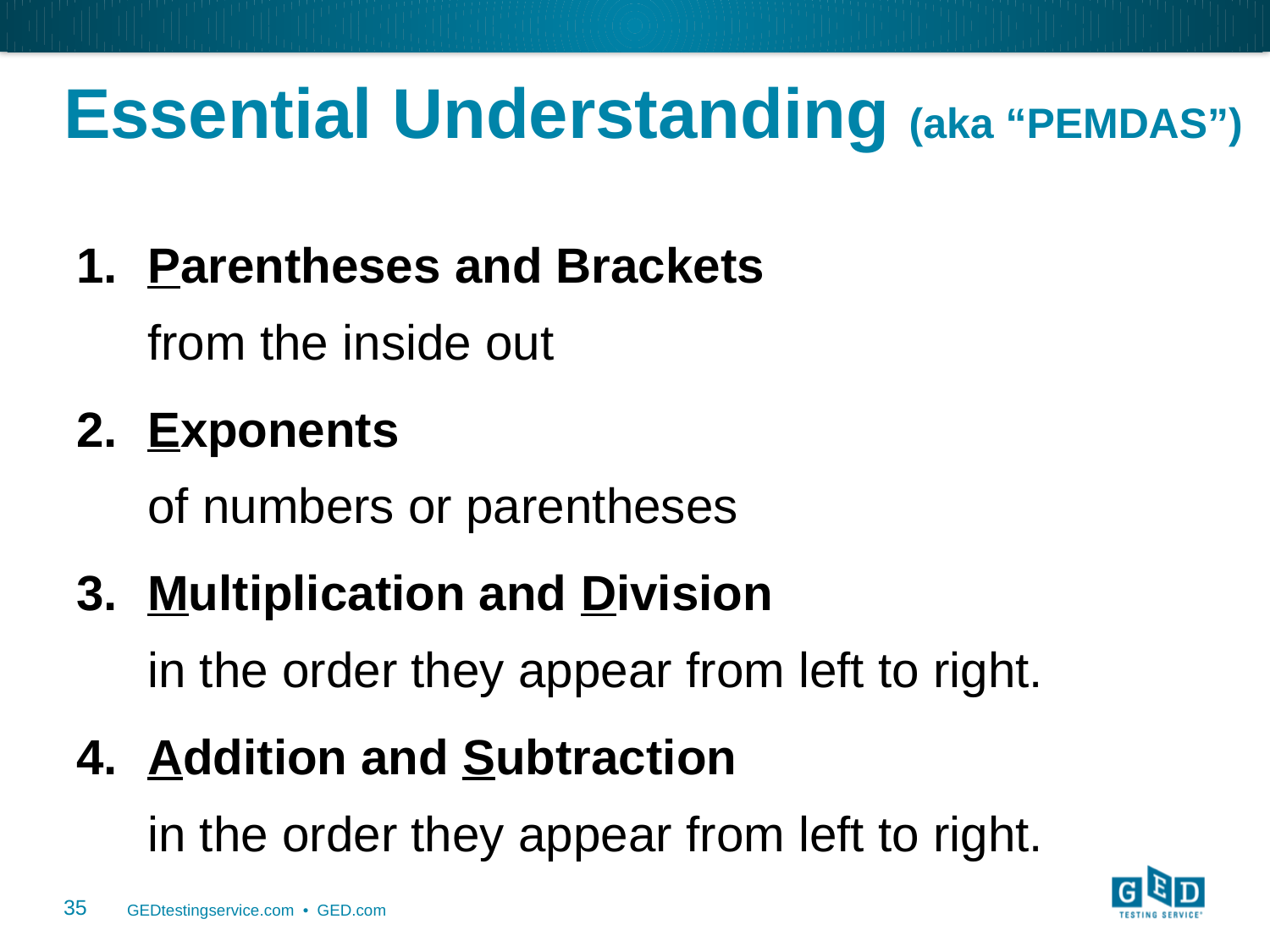

# Essential Understanding (aka “PEMDAS”)
Parentheses and Brackets
from the inside out
Exponents
of numbers or parentheses
Multiplication and Division
in the order they appear from left to right.
Addition and Subtraction
in the order they appear from left to right.

35